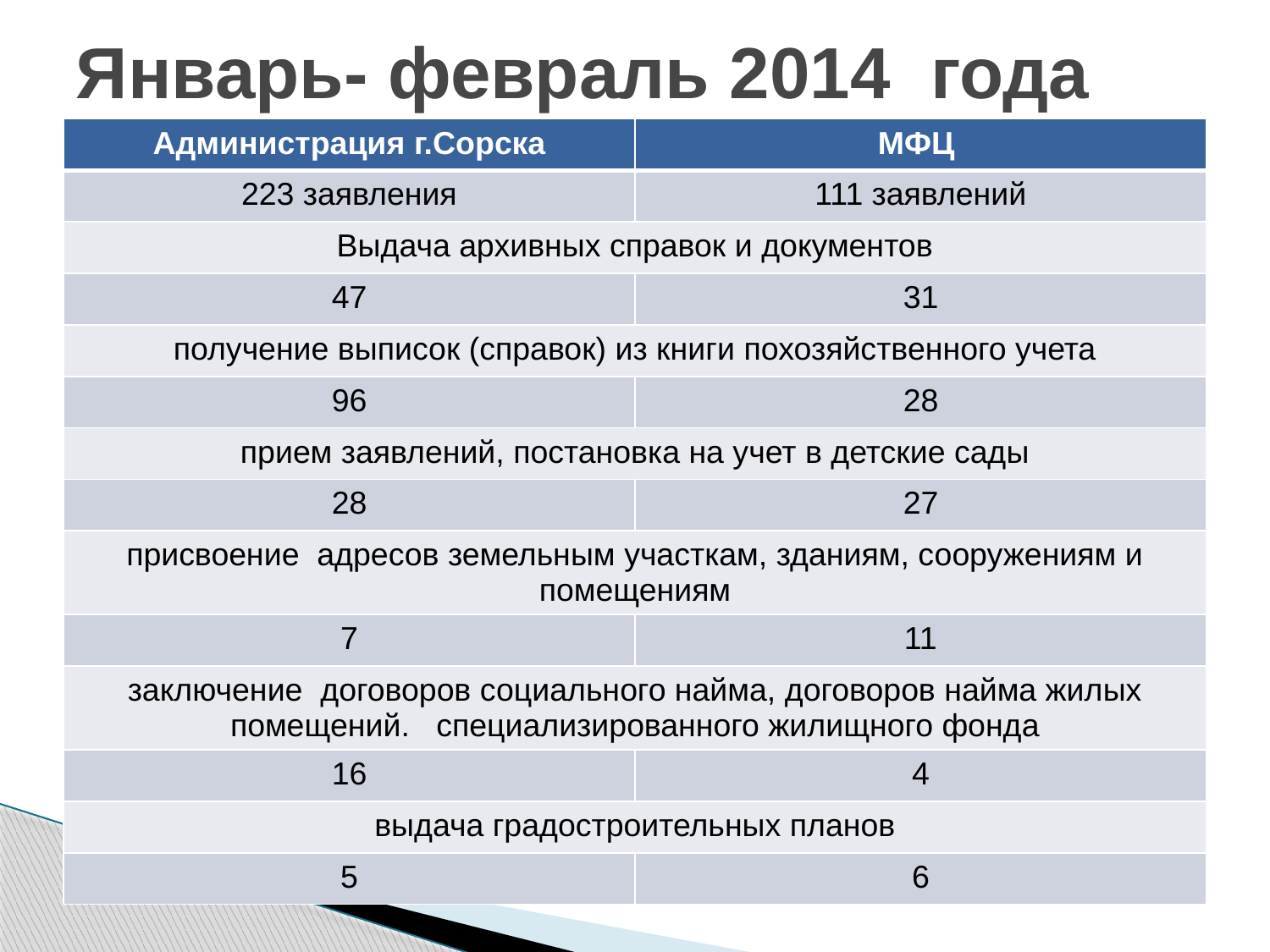

# Январь- февраль 2014  года
| Администрация г.Сорска | МФЦ |
| --- | --- |
| 223 заявления | 111 заявлений |
| Выдача архивных справок и документов |  |
| 47 | 31 |
| получение выписок (справок) из книги похозяйственного учета |  |
| 96 | 28 |
| прием заявлений, постановка на учет в детские сады |  |
| 28 | 27 |
| присвоение адресов земельным участкам, зданиям, сооружениям и помещениям |  |
| 7 | 11 |
| заключение договоров социального найма, договоров найма жилых помещений. специализированного жилищного фонда |  |
| 16 | 4 |
| выдача градостроительных планов |  |
| 5 | 6 |